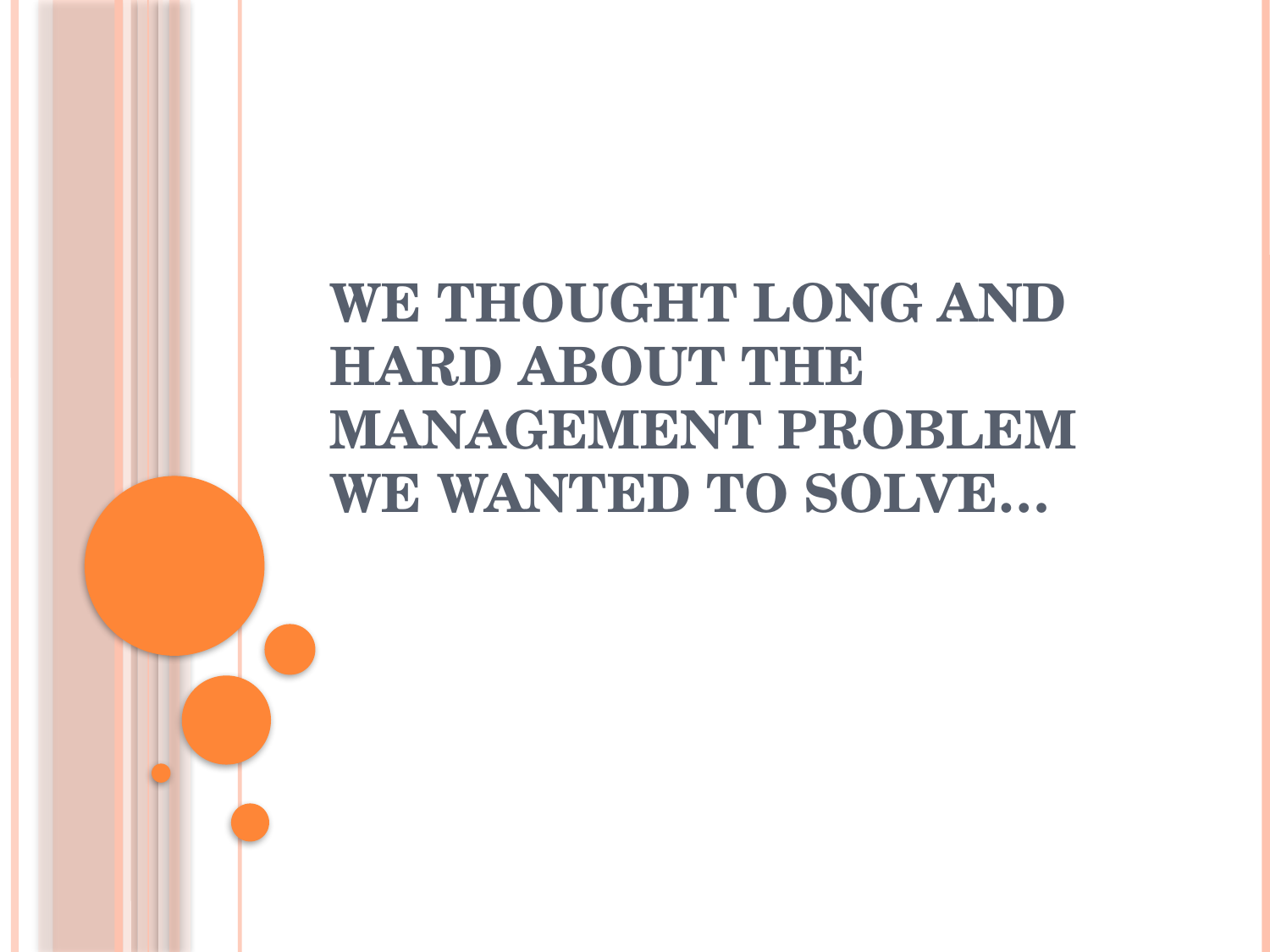

# We thought long and hard about the management problem we wanted to solve…